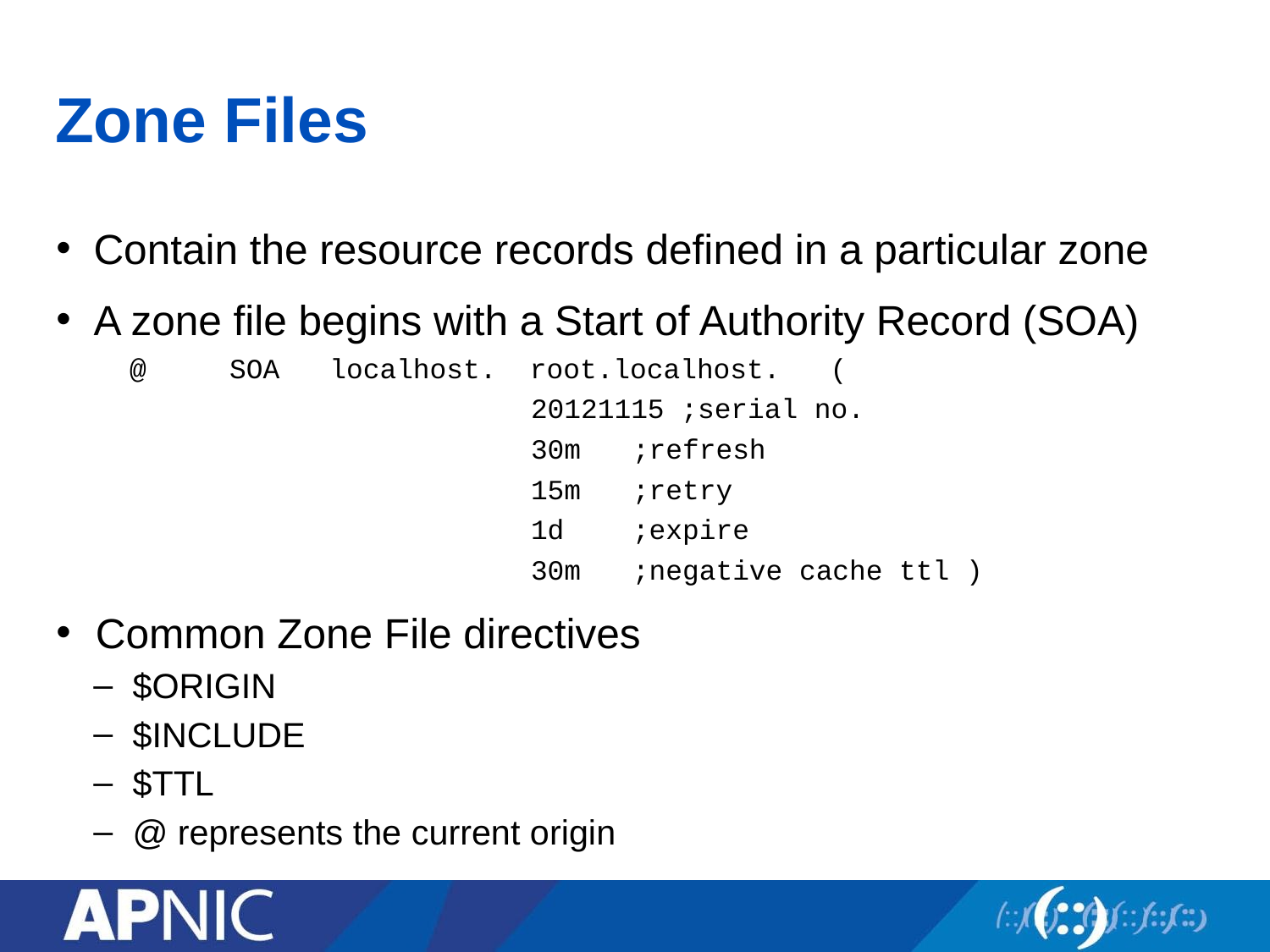

# Zone Files
Contain the resource records defined in a particular zone
A zone file begins with a Start of Authority Record (SOA)
@     SOA   localhost.  root.localhost.   (
                        20121115 ;serial no.
                        30m   	;refresh
                        15m   	;retry
                        1d    	;expire
                        30m   	;negative cache ttl )
Common Zone File directives
$ORIGIN
$INCLUDE
$TTL
@ represents the current origin